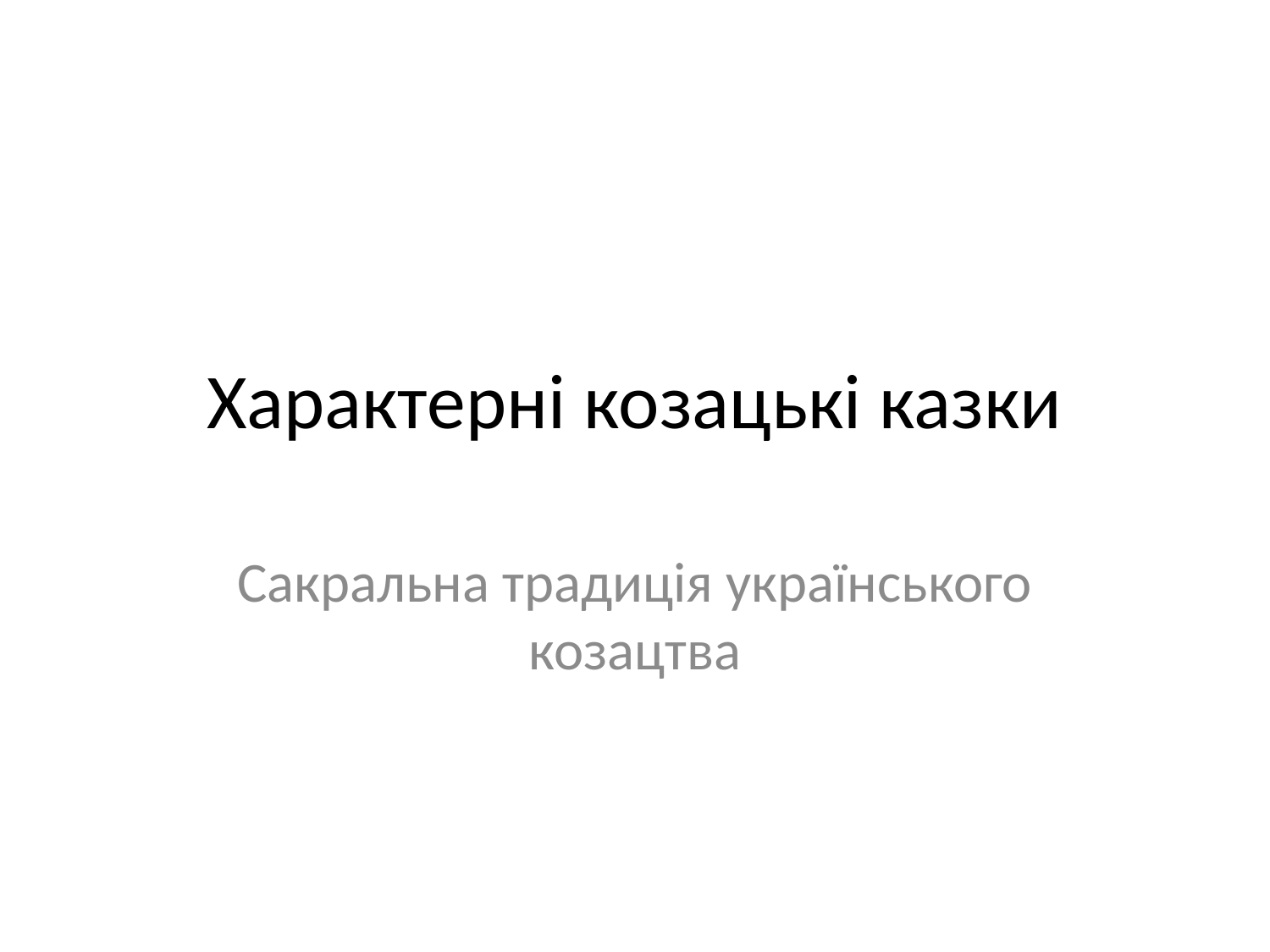

# Характерні козацькі казки
Сакральна традиція українського козацтва